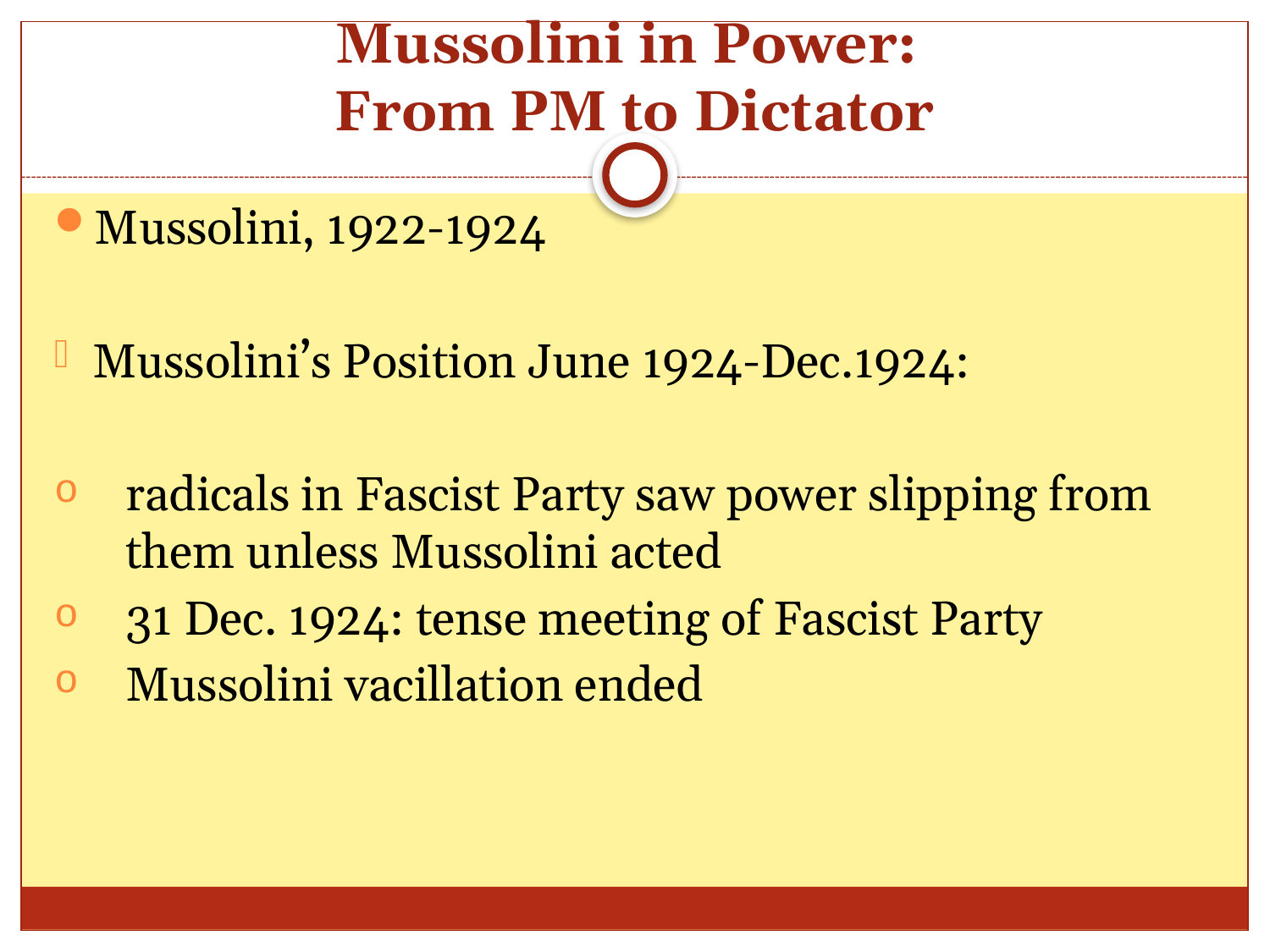

# Mussolini in Power: From PM to Dictator
Mussolini, 1922-1924

Mussolini’s Position June 1924-Dec.1924:

radicals in Fascist Party saw power slipping from them unless Mussolini acted
31 Dec. 1924: tense meeting of Fascist Party
Mussolini vacillation ended